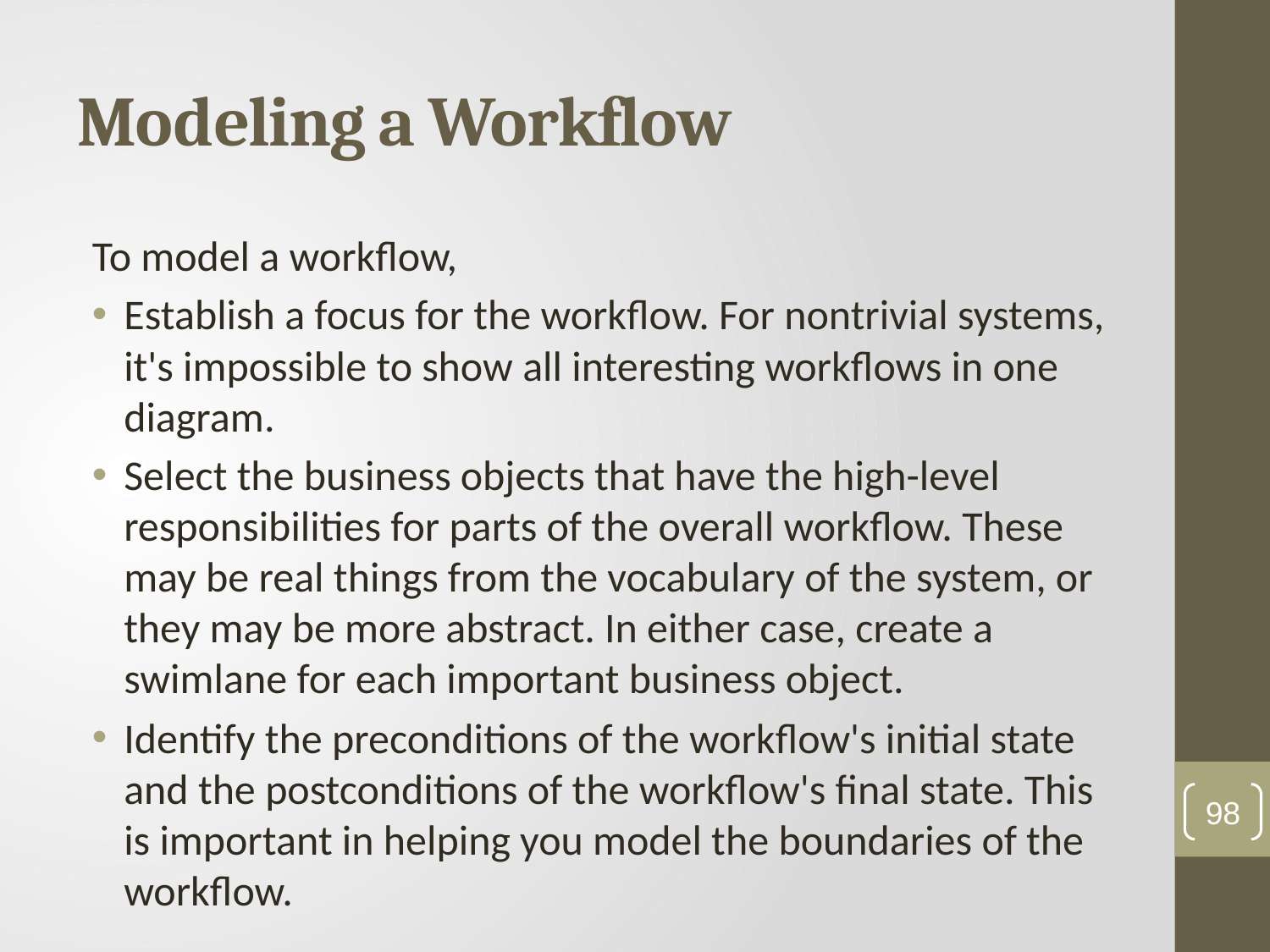

# Modeling a Workflow
To model a workflow,
Establish a focus for the workflow. For nontrivial systems, it's impossible to show all interesting workflows in one diagram.
Select the business objects that have the high-level responsibilities for parts of the overall workflow. These may be real things from the vocabulary of the system, or they may be more abstract. In either case, create a swimlane for each important business object.
Identify the preconditions of the workflow's initial state and the postconditions of the workflow's final state. This is important in helping you model the boundaries of the workflow.
98